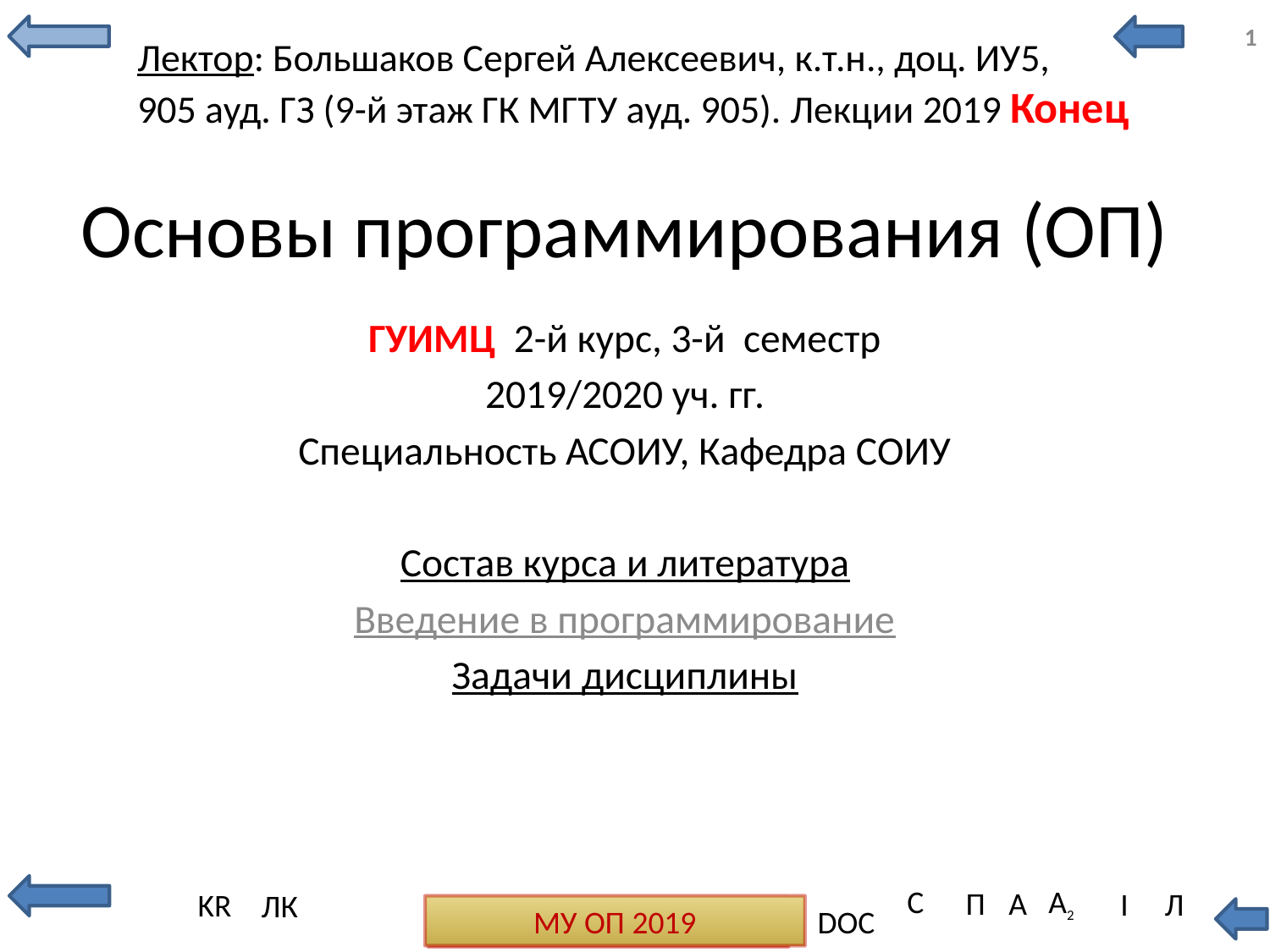

1
Лектор: Большаков Сергей Алексеевич, к.т.н., доц. ИУ5,
905 ауд. ГЗ (9-й этаж ГК МГТУ ауд. 905). Лекции 2019 Конец
# Основы программирования (ОП)
ГУИМЦ  2-й курс, 3-й  семестр
2019/2020 уч. гг.
Специальность АСОИУ, Кафедра СОИУ

Состав курса и литература
Введение в программирование
Задачи дисциплины
МУ ОП 2019